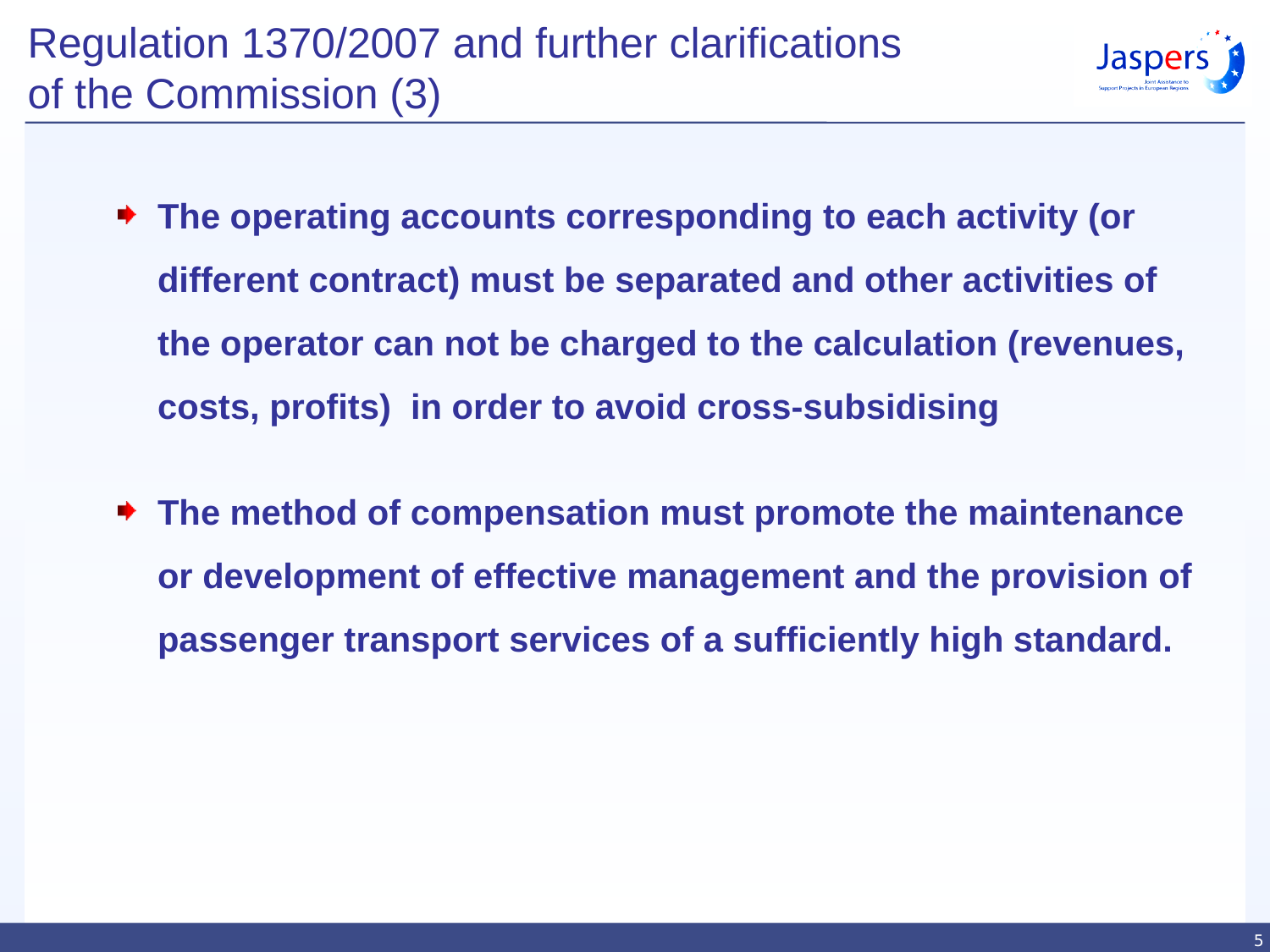

Regulation 1370/2007 and further clarifications
of the Commission (3)
The operating accounts corresponding to each activity (or different contract) must be separated and other activities of the operator can not be charged to the calculation (revenues, costs, profits)  in order to avoid cross-subsidising
The method of compensation must promote the maintenance or development of effective management and the provision of passenger transport services of a sufficiently high standard.
5